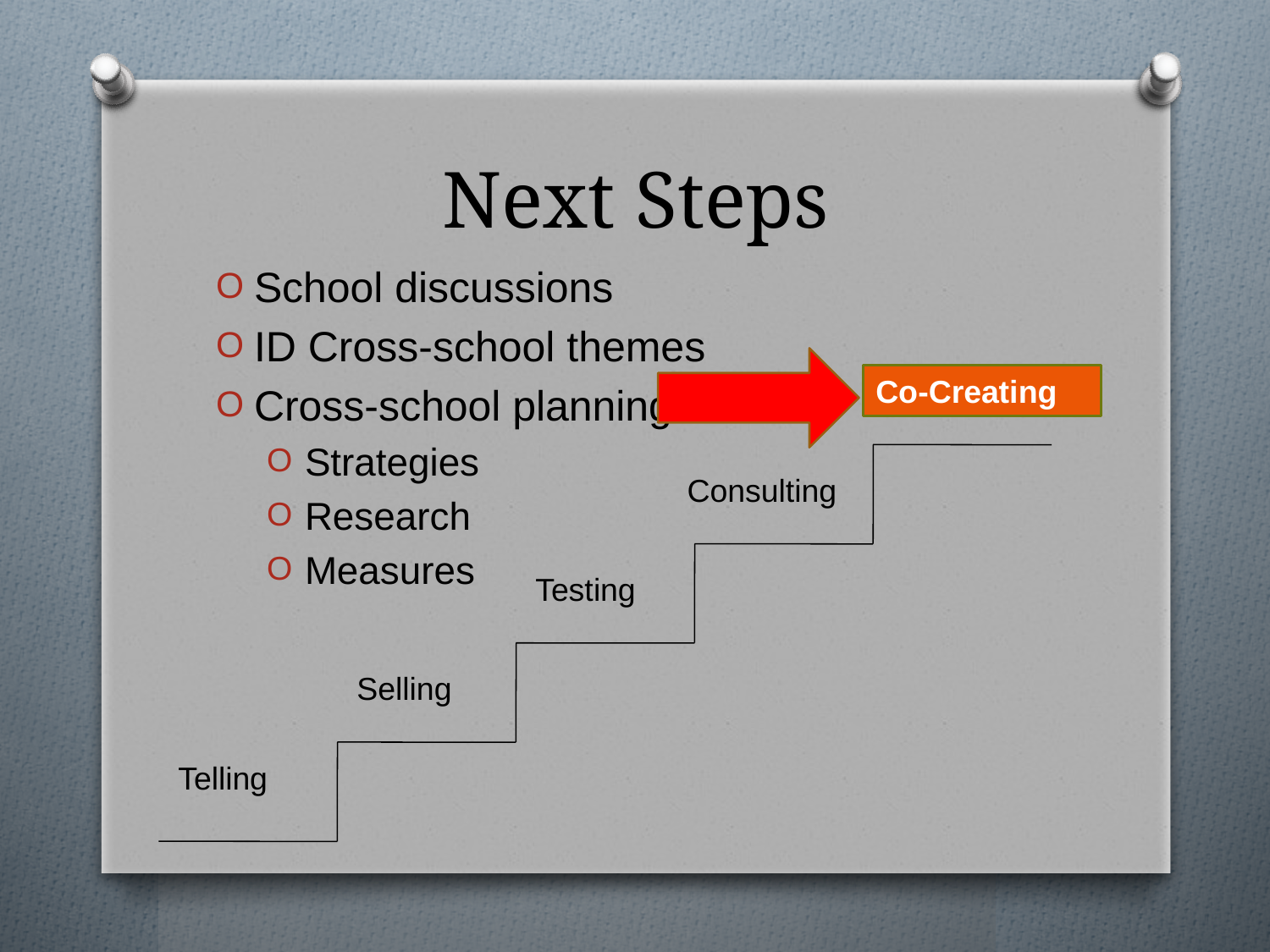

# Next Steps
School discussions
ID Cross-school themes
Cross-school planning
Strategies
Research
Measures

Co-Creating
Consulting
Testing
Selling
Telling